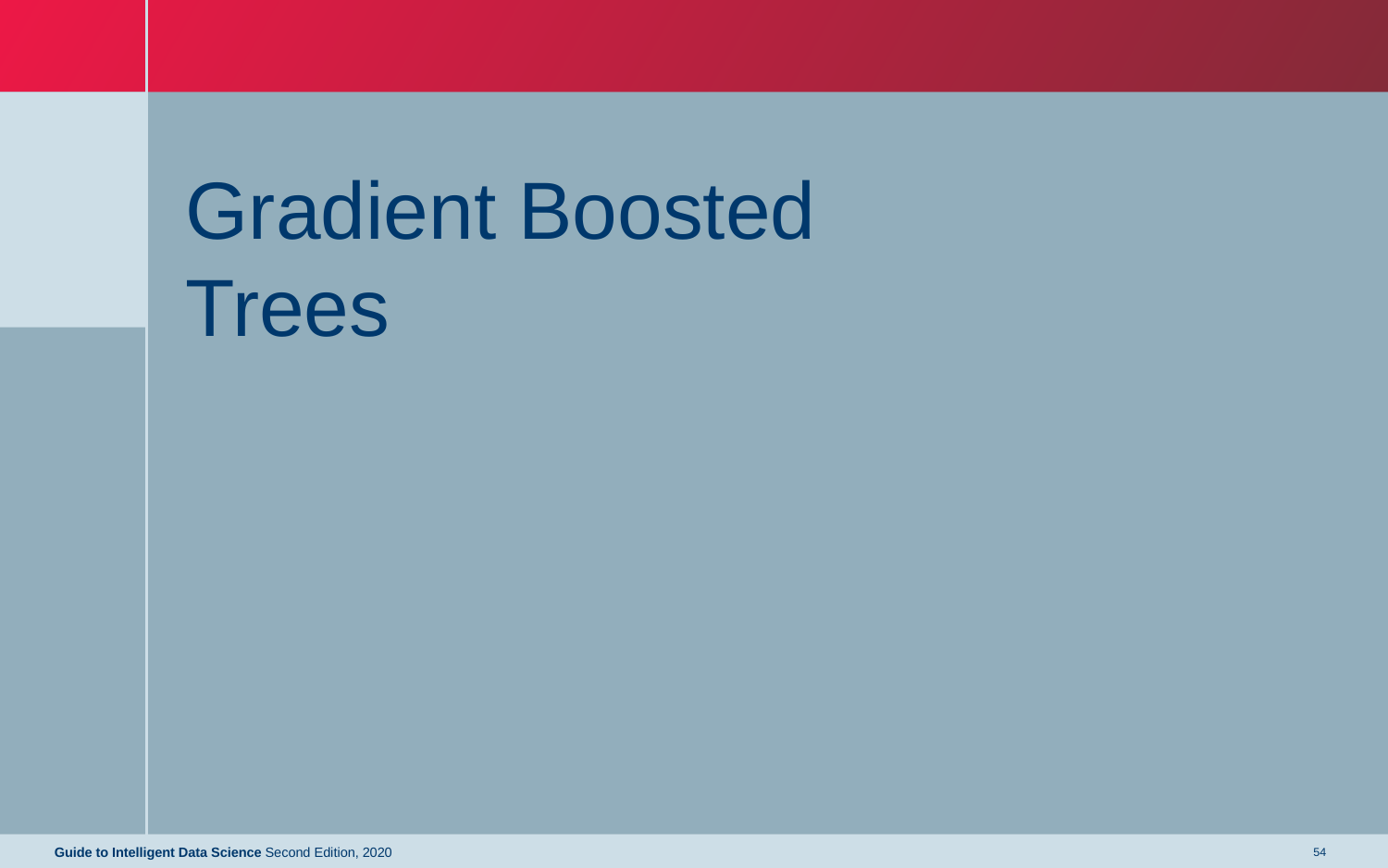

# Gradient Boosted Trees
Guide to Intelligent Data Science Second Edition, 2020
54